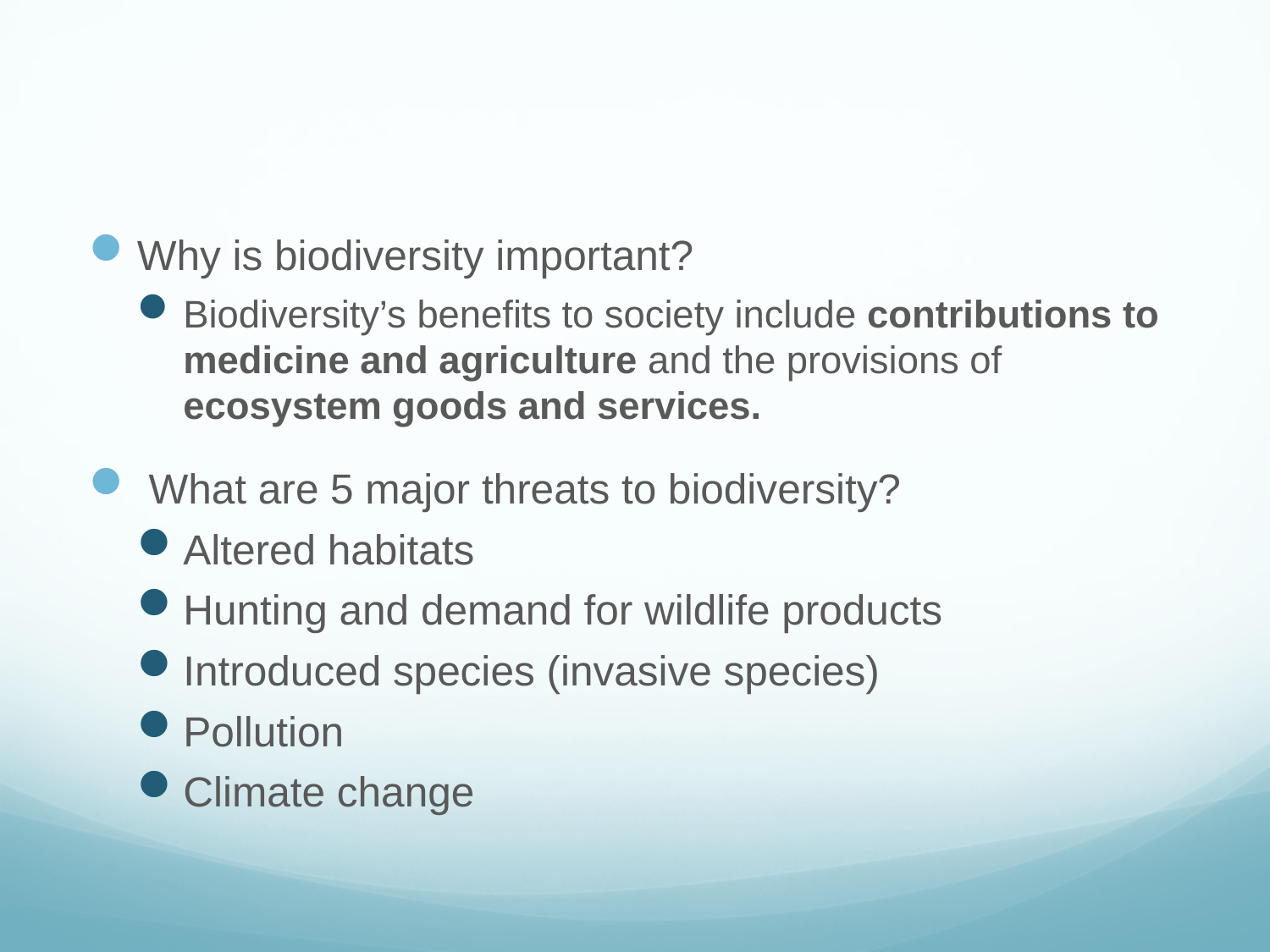

#
Why is biodiversity important?
Biodiversity’s benefits to society include contributions to medicine and agriculture and the provisions of ecosystem goods and services.
 What are 5 major threats to biodiversity?
Altered habitats
Hunting and demand for wildlife products
Introduced species (invasive species)
Pollution
Climate change